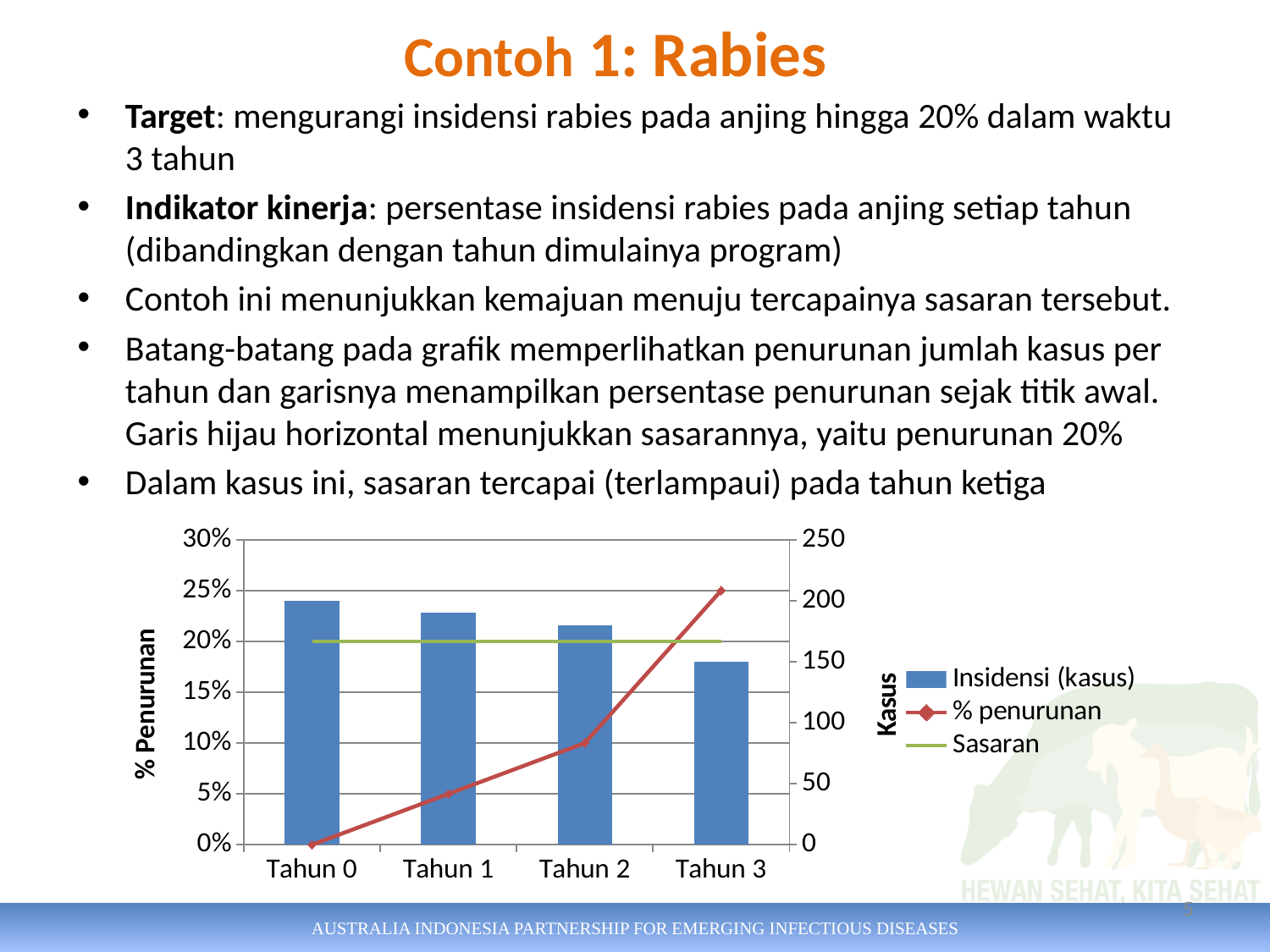

# Contoh 1: Rabies
Target: mengurangi insidensi rabies pada anjing hingga 20% dalam waktu 3 tahun
Indikator kinerja: persentase insidensi rabies pada anjing setiap tahun (dibandingkan dengan tahun dimulainya program)
Contoh ini menunjukkan kemajuan menuju tercapainya sasaran tersebut.
Batang-batang pada grafik memperlihatkan penurunan jumlah kasus per tahun dan garisnya menampilkan persentase penurunan sejak titik awal. Garis hijau horizontal menunjukkan sasarannya, yaitu penurunan 20%
Dalam kasus ini, sasaran tercapai (terlampaui) pada tahun ketiga

### Chart

| Category | Insidensi (kasus) | % penurunan | Sasaran |
|---|---|---|---|
| Tahun 0 | 200.0 | 0.0 | 0.2 |
| Tahun 1 | 190.0 | 0.05 | 0.2 |
| Tahun 2 | 180.0 | 0.1 | 0.2 |
| Tahun 3 | 150.0 | 0.25 | 0.2 |
5